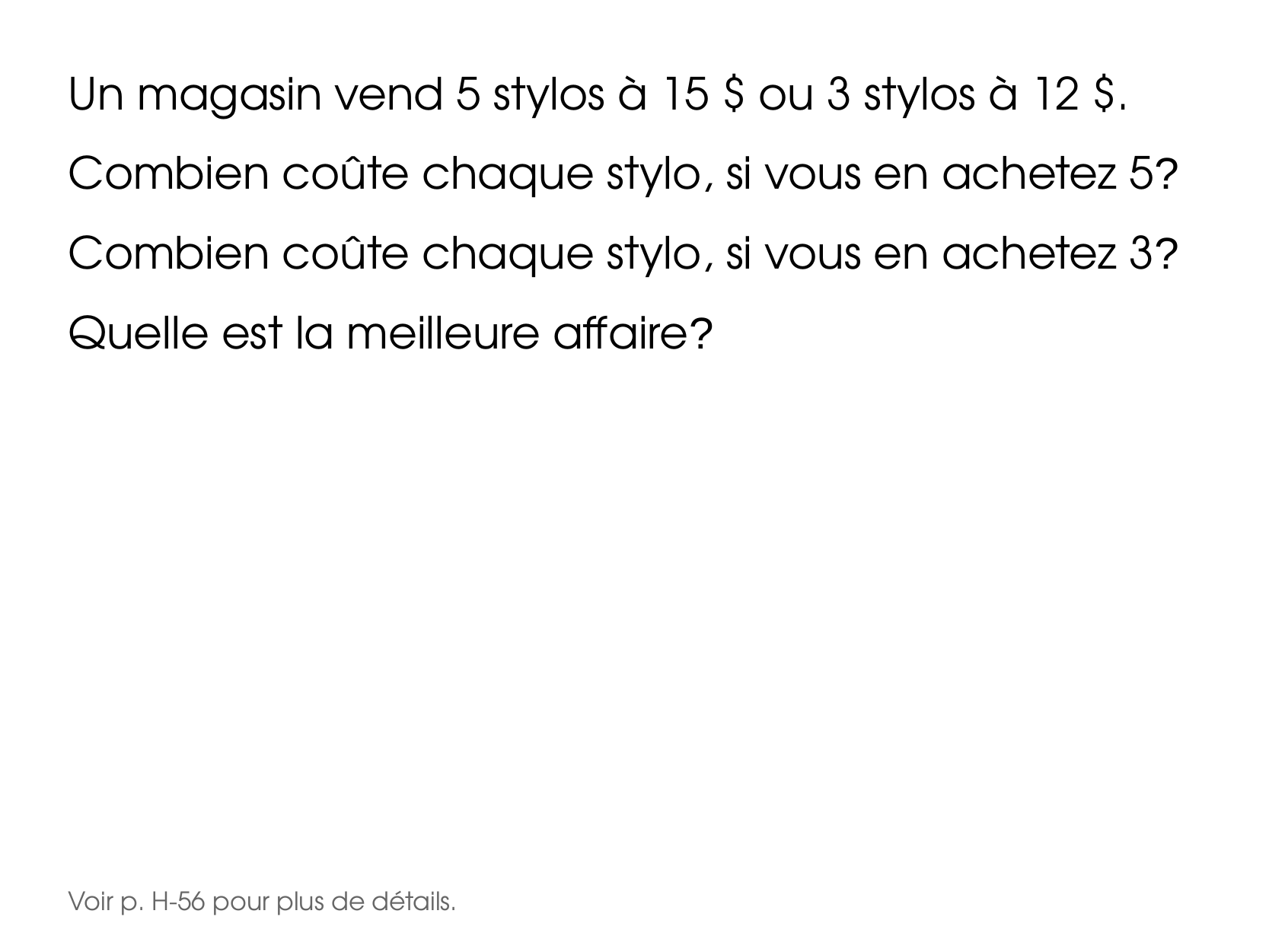

Un magasin vend 5 stylos à 15 $ ou 3 stylos à 12 $.
Combien coûte chaque stylo, si vous en achetez 5?
Combien coûte chaque stylo, si vous en achetez 3?
Quelle est la meilleure affaire?
Voir p. H-56 pour plus de détails.